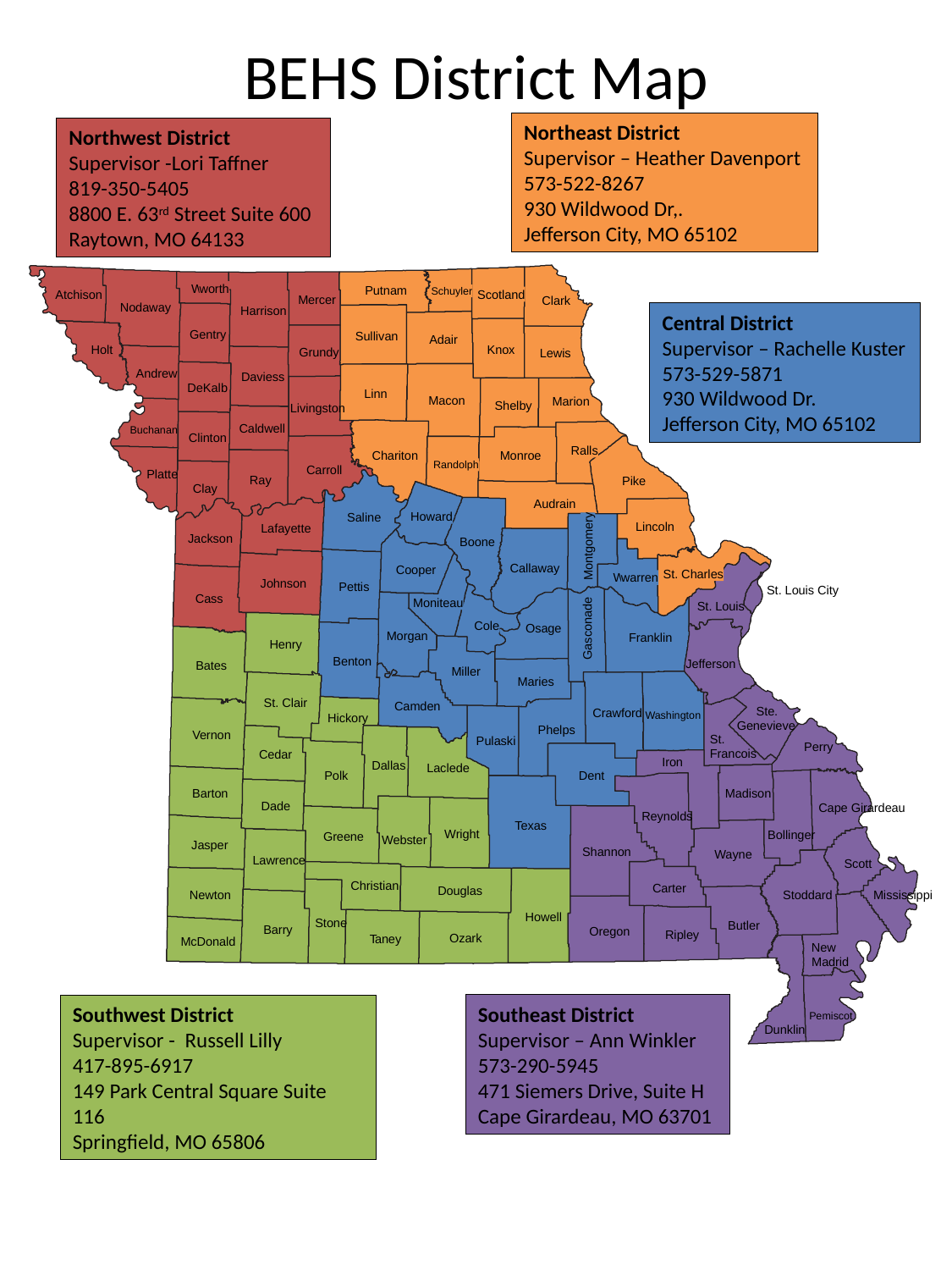

# BEHS District Map
Northeast District
Supervisor – Heather Davenport
573-522-8267
930 Wildwood Dr,.
Jefferson City, MO 65102
Northwest District
Supervisor -Lori Taffner
819-350-5405
8800 E. 63rd Street Suite 600
Raytown, MO 64133

W
worth
Putnam
Schuyler
Atchison
Scotland
Mercer
Clark
Nodaway
Central District
Supervisor – Rachelle Kuster
573-529-5871
930 Wildwood Dr.
Jefferson City, MO 65102

Harrison

Gentry
Sullivan
Adair
Knox
Holt
Grundy

Lewis

Andrew
Daviess

DeKalb
Linn
Macon
Marion
Shelby

Livingston

Caldwell

Buchanan

Clinton

Ralls

Chariton
Monroe

Randolph

Carroll
Platte

Ray
Pike
Clay

Audrain

Howard
Saline

Lincoln
Lafayette

Jackson
Boone
Montgomery

Callaway
Cooper

St. Charles
W
warren

Johnson
Pettis
St. Louis City

Cass

Moniteau
St. Louis

Cole

Gasconade
Osage

Morgan
Franklin

Henry
Benton
Jefferson
Bates

Miller

Maries

St. Clair

Camden
Ste.
Crawford

Washington
Hickory
Genevieve

Phelps

V
ernon
St.
Pulaski

Perry

Francois
Cedar

Iron
Dallas
Laclede

Polk
Dent

Barton
Madison

Dade
Cape Girardeau

Reynolds

Texas

Wright

Bollinger

Greene
Webster
Jasper
Shannon
Wayne

Lawrence
Scott

Christian

Carter
Douglas

Newton
Stoddard
Mississippi

Howell

Stone

Butler
Barry
Oregon
Ripley
Ozark
T
aney
McDonald

New
Madrid

Southeast District
Supervisor – Ann Winkler
573-290-5945
471 Siemers Drive, Suite H
Cape Girardeau, MO 63701
Southwest District
Supervisor -  Russell Lilly
417-895-6917
149 Park Central Square Suite 116
Springfield, MO 65806
Pemiscot
Dunklin